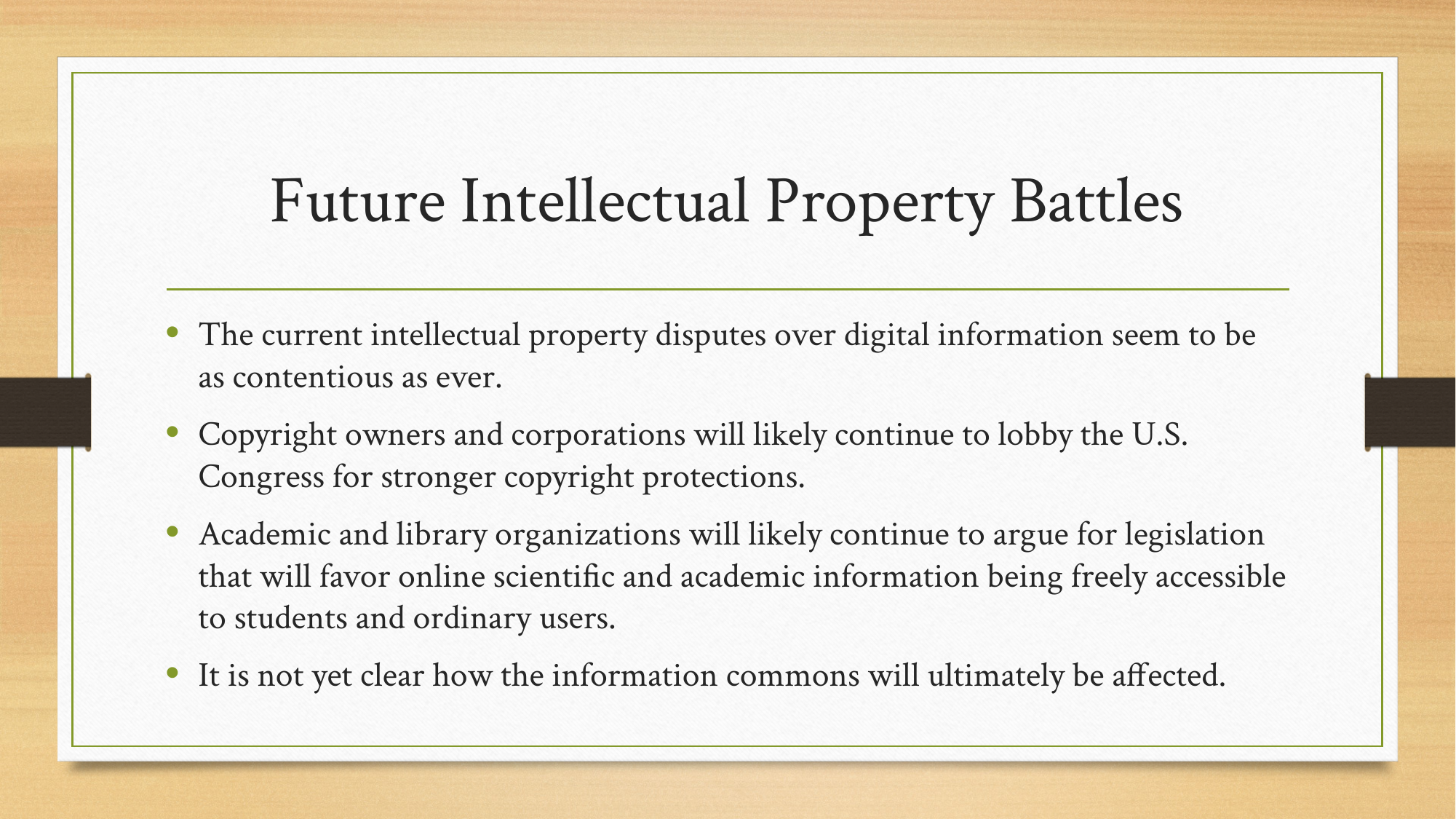

# Future Intellectual Property Battles
The current intellectual property disputes over digital information seem to be as contentious as ever.
Copyright owners and corporations will likely continue to lobby the U.S. Congress for stronger copyright protections.
Academic and library organizations will likely continue to argue for legislation that will favor online scientific and academic information being freely accessible to students and ordinary users.
It is not yet clear how the information commons will ultimately be affected.